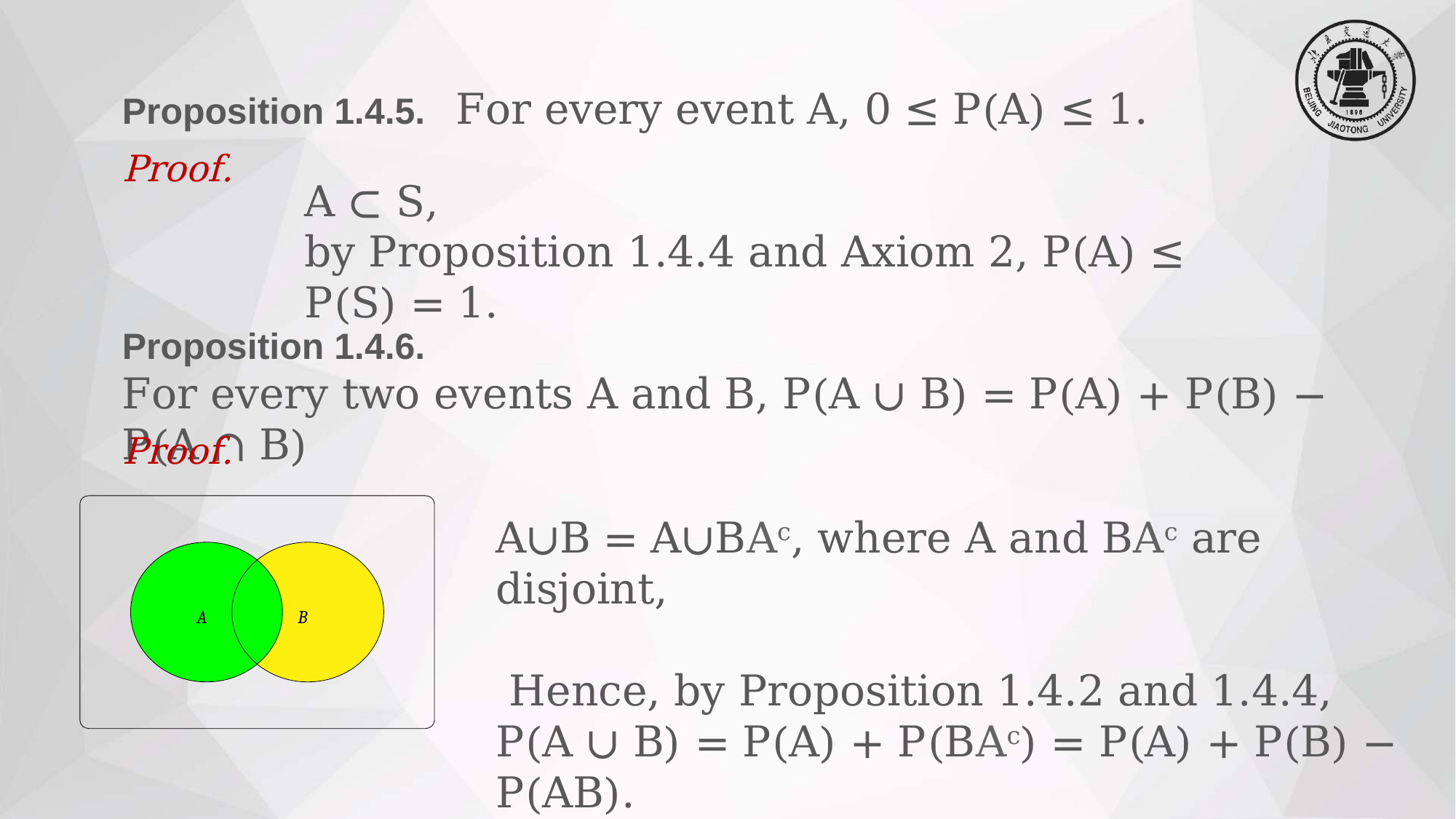

Proposition 1.4.5.   For every event A, 0 ≤ P(A) ≤ 1.
Proof.
A ⊂ S,
by Proposition 1.4.4 and Axiom 2, P(A) ≤ P(S) = 1.
Proposition 1.4.6.
For every two events A and B, P(A ∪ B) = P(A) + P(B) − P(A ∩ B)
Proof.

A
B
A∪B = A∪BAc, where A and BAc are disjoint,

 Hence, by Proposition 1.4.2 and 1.4.4,
P(A ∪ B) = P(A) + P(BAc) = P(A) + P(B) − P(AB).